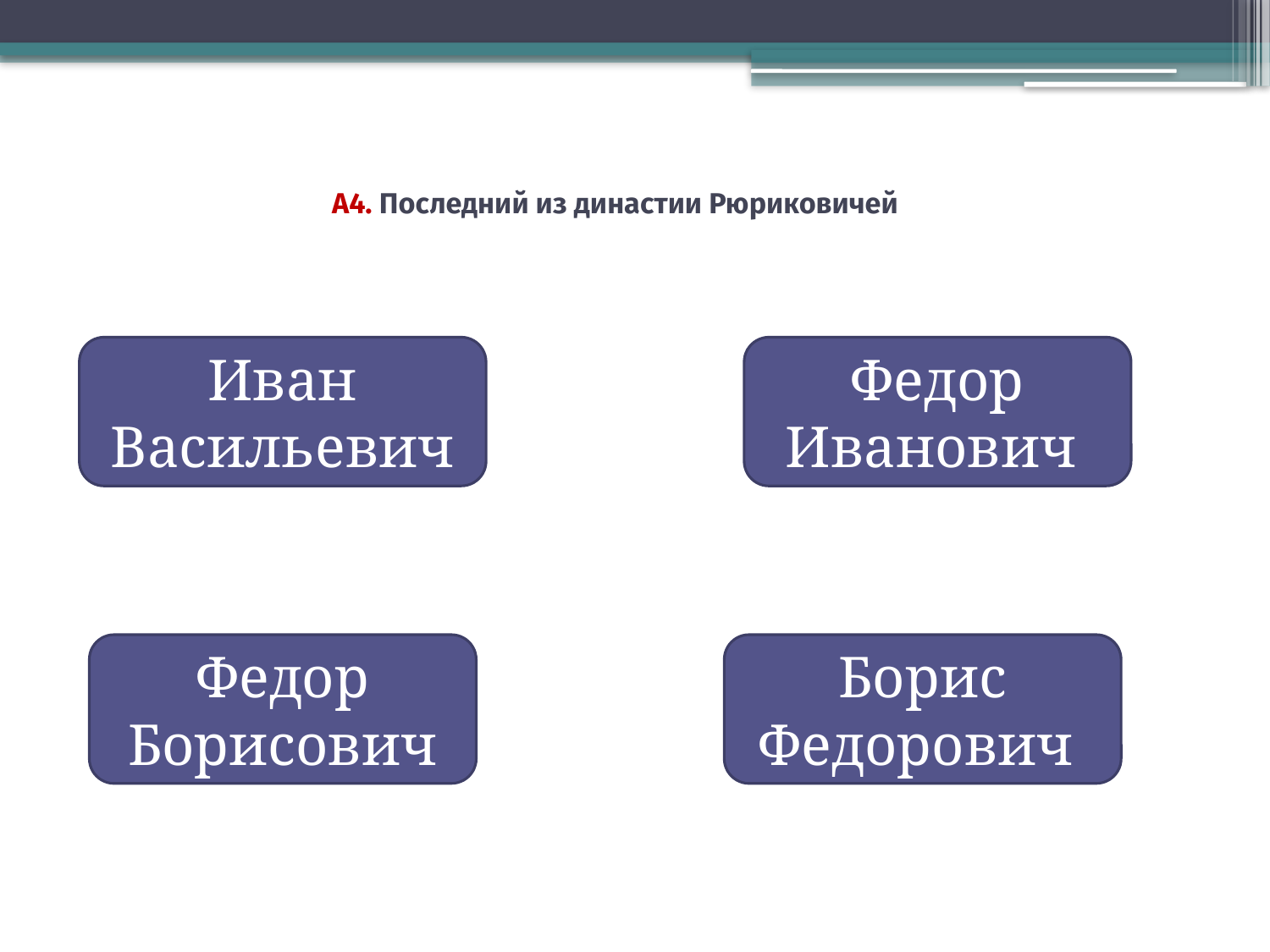

# A4. Последний из династии Рюриковичей
Иван Васильевич
Федор Иванович
Федор Борисович
Борис Федорович